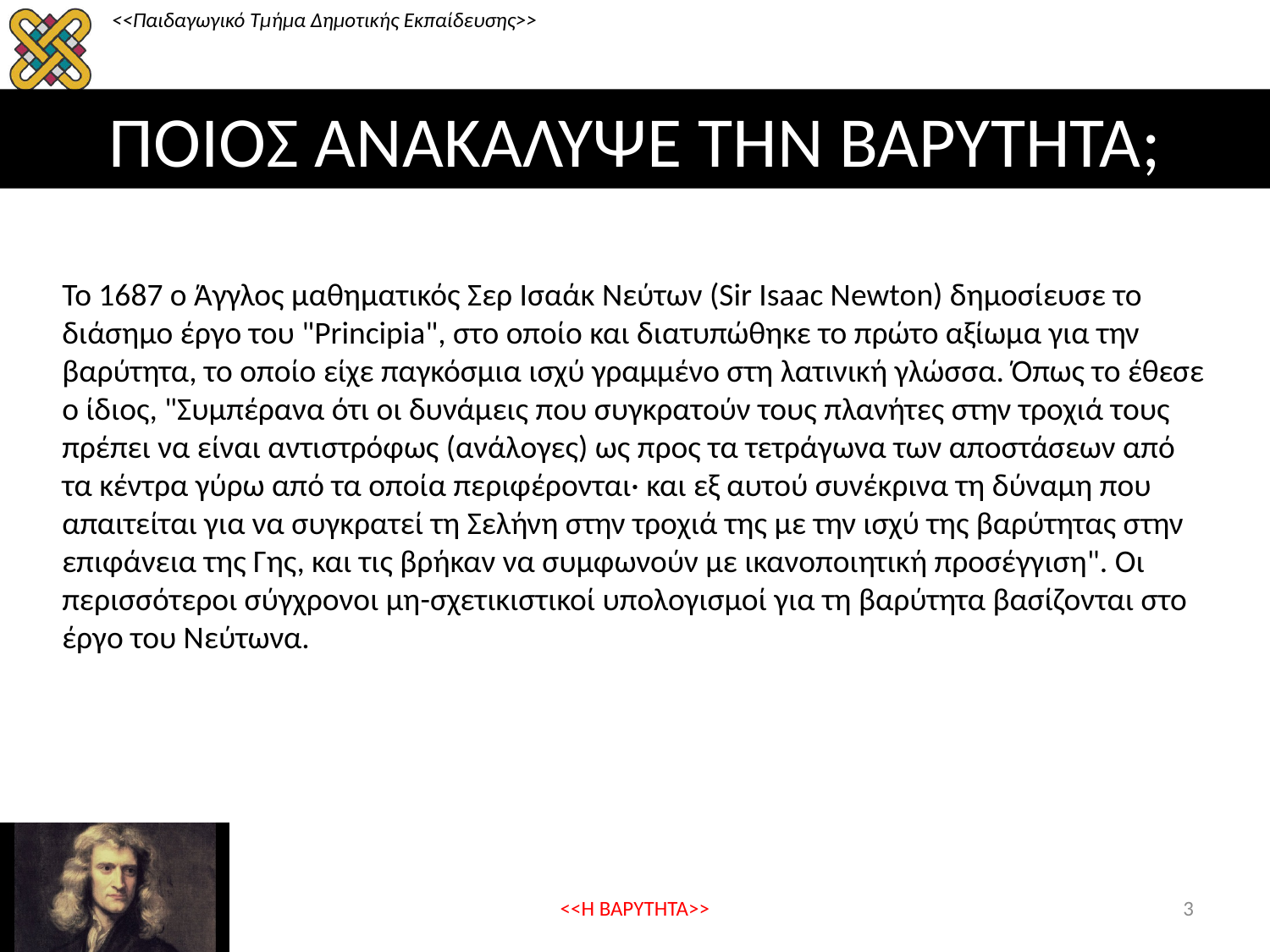

# ΠΟΙΟΣ ΑΝΑΚΑΛΥΨΕ ΤΗΝ ΒΑΡΥΤΗΤΑ;
Το 1687 ο Άγγλος μαθηματικός Σερ Ισαάκ Νεύτων (Sir Isaac Newton) δημοσίευσε το διάσημο έργο του "Principia", στο οποίο και διατυπώθηκε το πρώτο αξίωμα για την βαρύτητα, το οποίο είχε παγκόσμια ισχύ γραμμένο στη λατινική γλώσσα. Όπως το έθεσε ο ίδιος, "Συμπέρανα ότι οι δυνάμεις που συγκρατούν τους πλανήτες στην τροχιά τους πρέπει να είναι αντιστρόφως (ανάλογες) ως προς τα τετράγωνα των αποστάσεων από τα κέντρα γύρω από τα οποία περιφέρονται· και εξ αυτού συνέκρινα τη δύναμη που απαιτείται για να συγκρατεί τη Σελήνη στην τροχιά της με την ισχύ της βαρύτητας στην επιφάνεια της Γης, και τις βρήκαν να συμφωνούν με ικανοποιητική προσέγγιση". Οι περισσότεροι σύγχρονοι μη-σχετικιστικοί υπολογισμοί για τη βαρύτητα βασίζονται στο έργο του Νεύτωνα.
<<Η ΒΑΡΎΤΗΤΑ>>
3